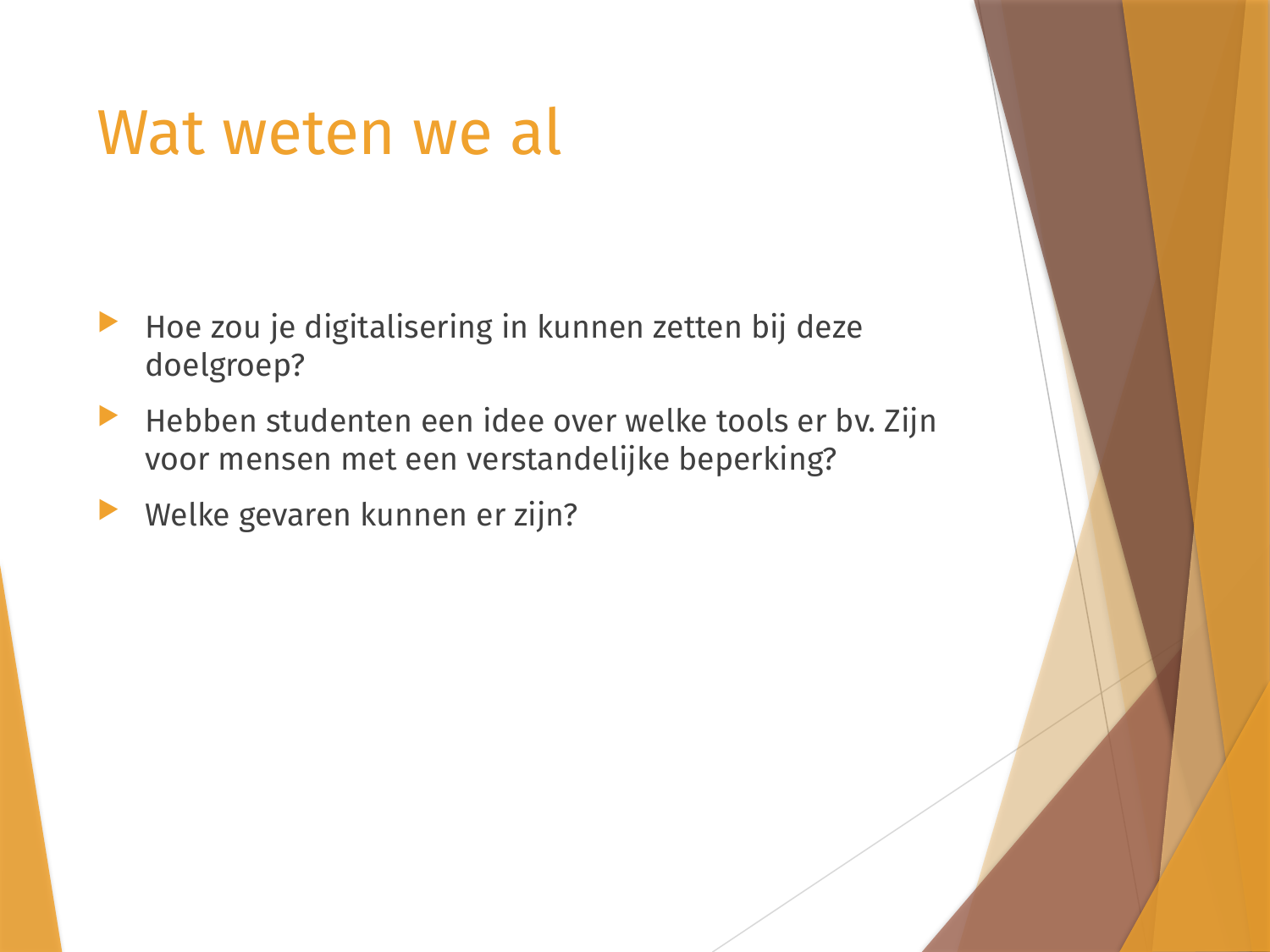

# Wat weten we al
Hoe zou je digitalisering in kunnen zetten bij deze doelgroep?
Hebben studenten een idee over welke tools er bv. Zijn voor mensen met een verstandelijke beperking?
Welke gevaren kunnen er zijn?